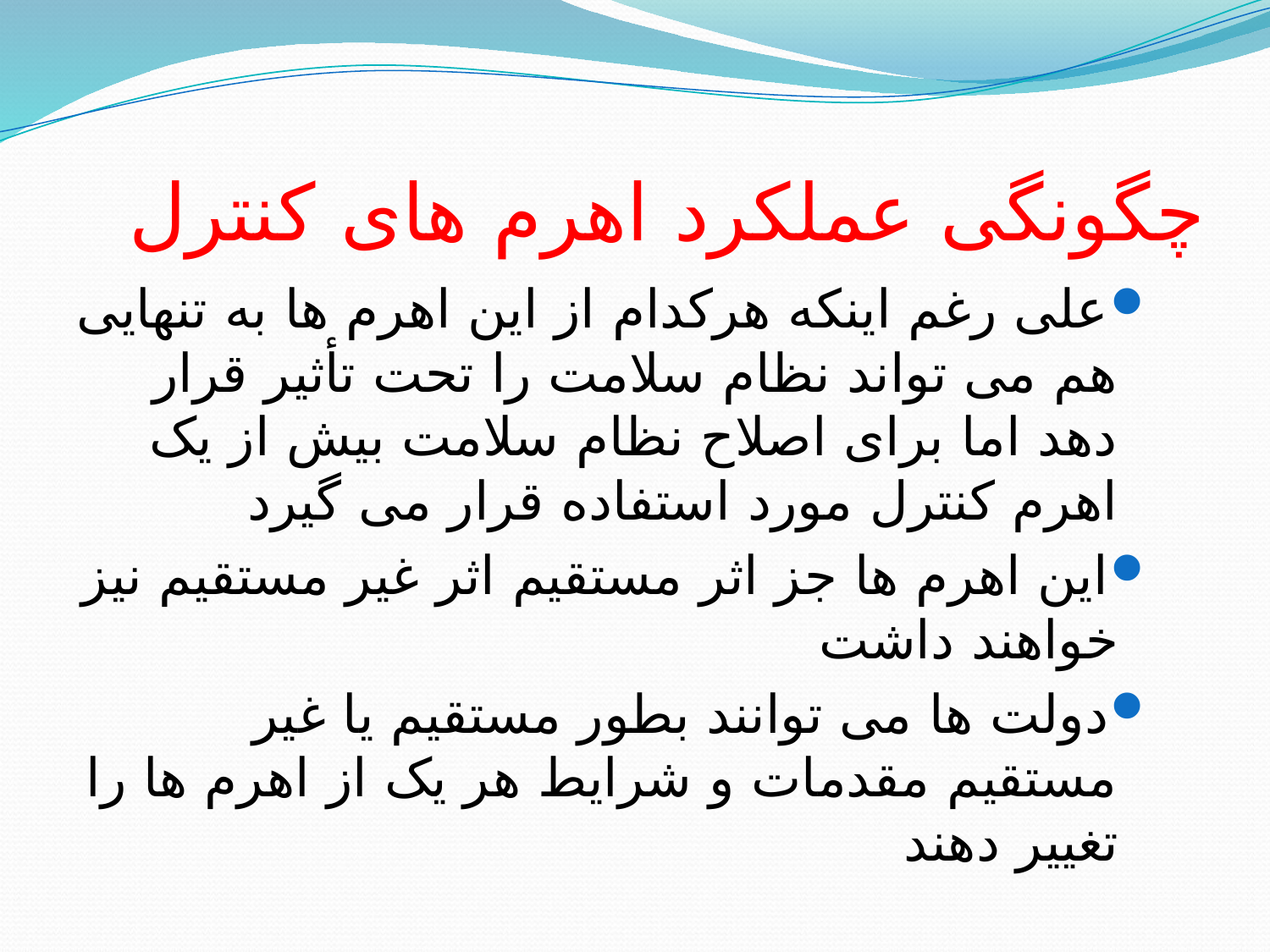

# چگونگی عملکرد اهرم های کنترل
علی رغم اینکه هرکدام از این اهرم ها به تنهایی هم می تواند نظام سلامت را تحت تأثیر قرار دهد اما برای اصلاح نظام سلامت بیش از یک اهرم کنترل مورد استفاده قرار می گیرد
این اهرم ها جز اثر مستقیم اثر غیر مستقیم نیز خواهند داشت
دولت ها می توانند بطور مستقیم یا غیر مستقیم مقدمات و شرایط هر یک از اهرم ها را تغییر دهند